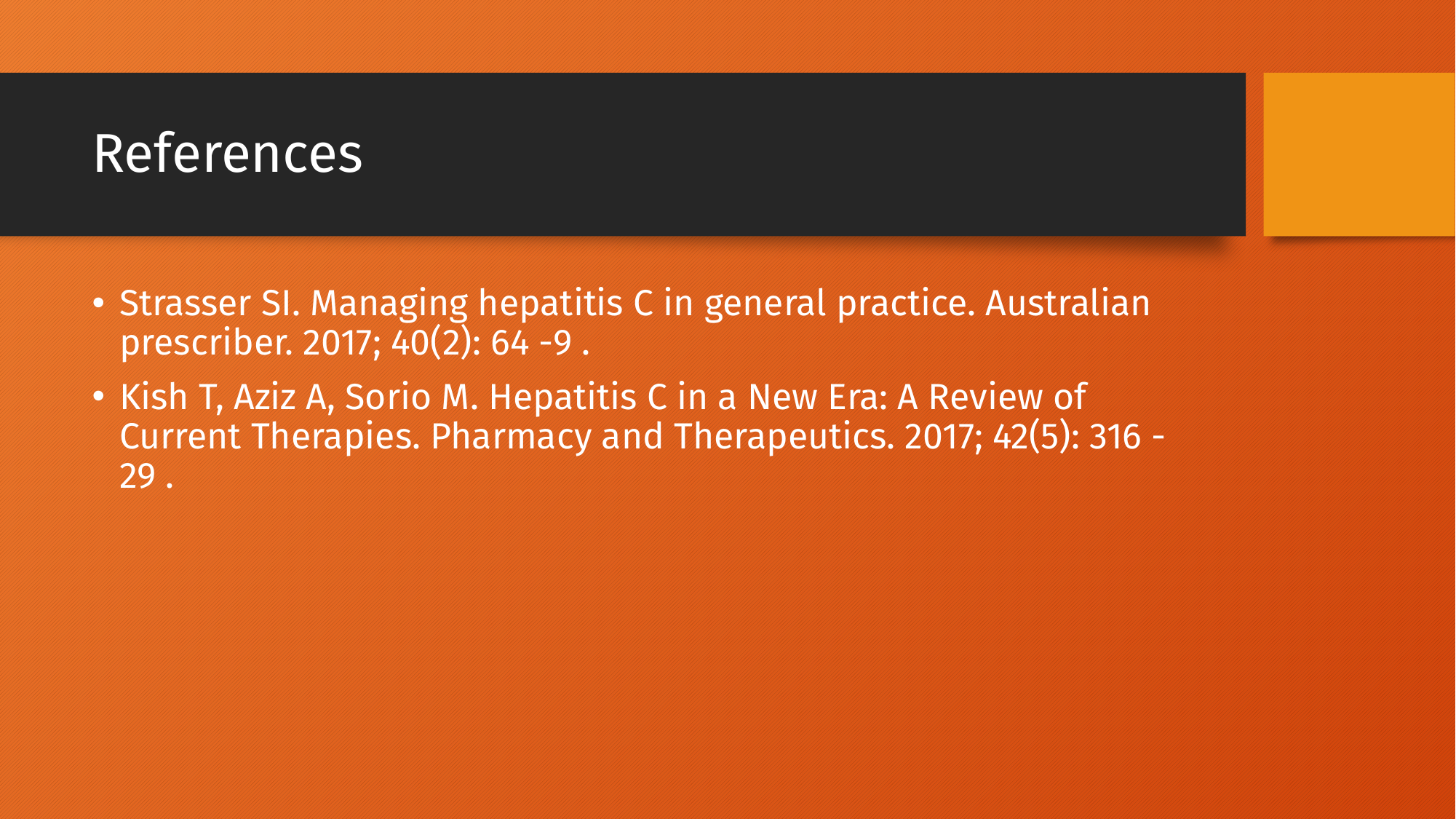

# References
Strasser SI. Managing hepatitis C in general practice. Australian prescriber. 2017; 40(2): 64 -9 .
Kish T, Aziz A, Sorio M. Hepatitis C in a New Era: A Review of Current Therapies. Pharmacy and Therapeutics. 2017; 42(5): 316 -29 .